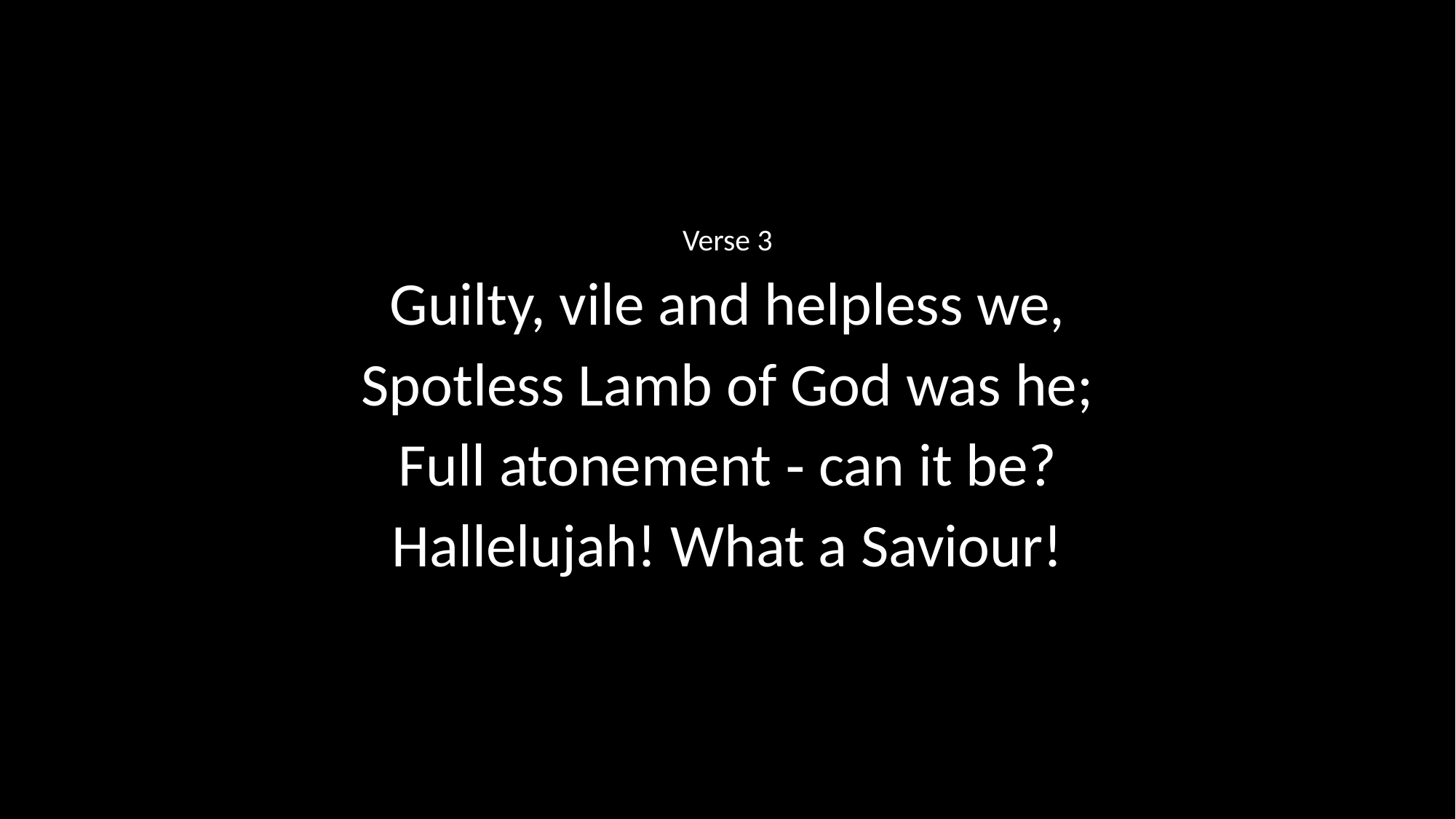

Verse 3
Guilty, vile and helpless we,
Spotless Lamb of God was he;
Full atonement ‑ can it be?
Hallelujah! What a Saviour!